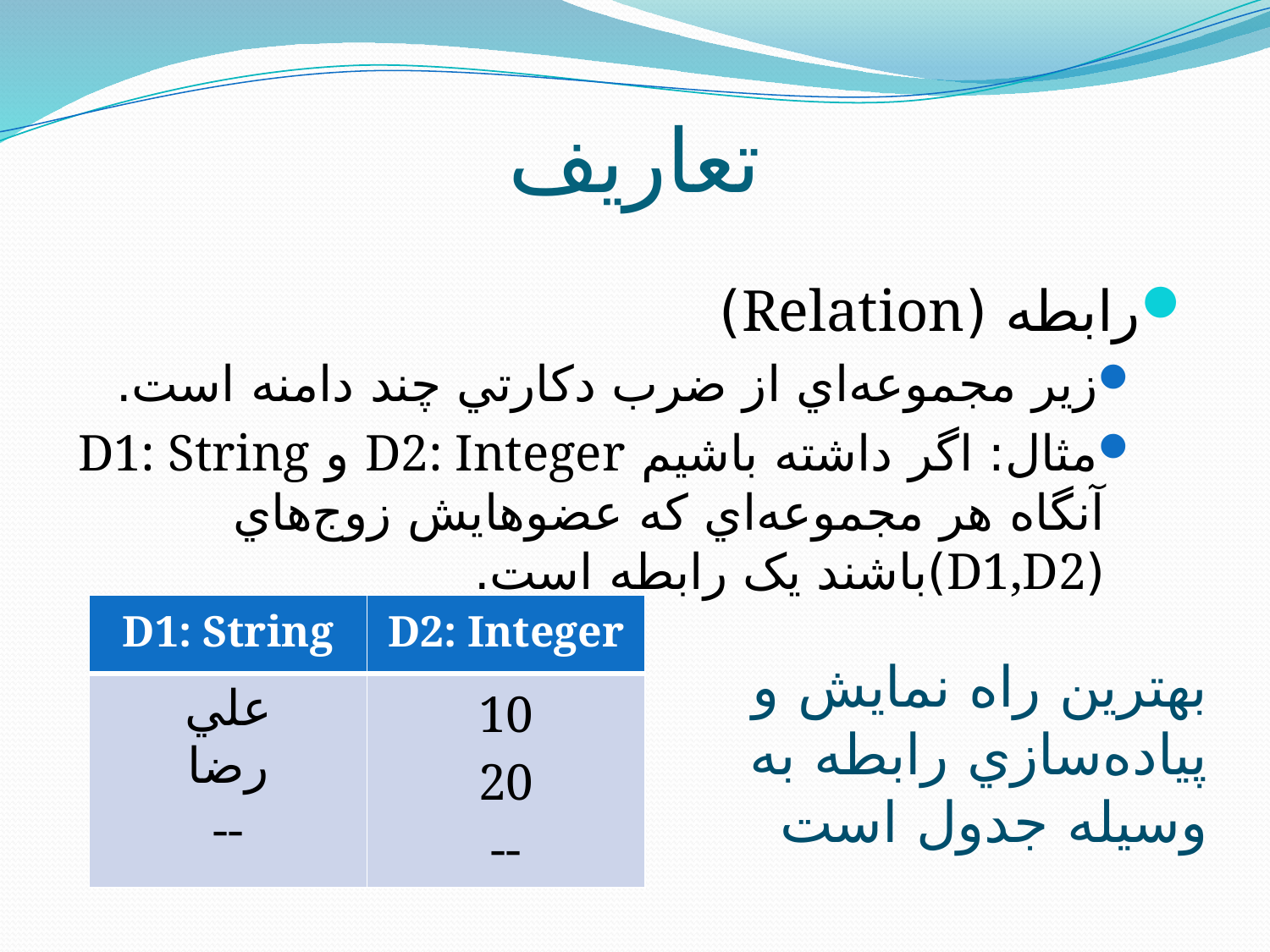

# تعاريف
رابطه (Relation)
زير مجموعه‌اي از ضرب دکارتي چند دامنه است.
مثال: اگر داشته باشيم D2: Integer و D1: String آنگاه هر مجموعه‌اي که عضوهايش زوج‌هاي (D1,D2)‌باشند يک رابطه است.

| D1: String | D2: Integer |
| --- | --- |
| علي رضا -- | 10 20 -- |
بهترين راه نمايش و پياده‌سازي رابطه به وسيله جدول است